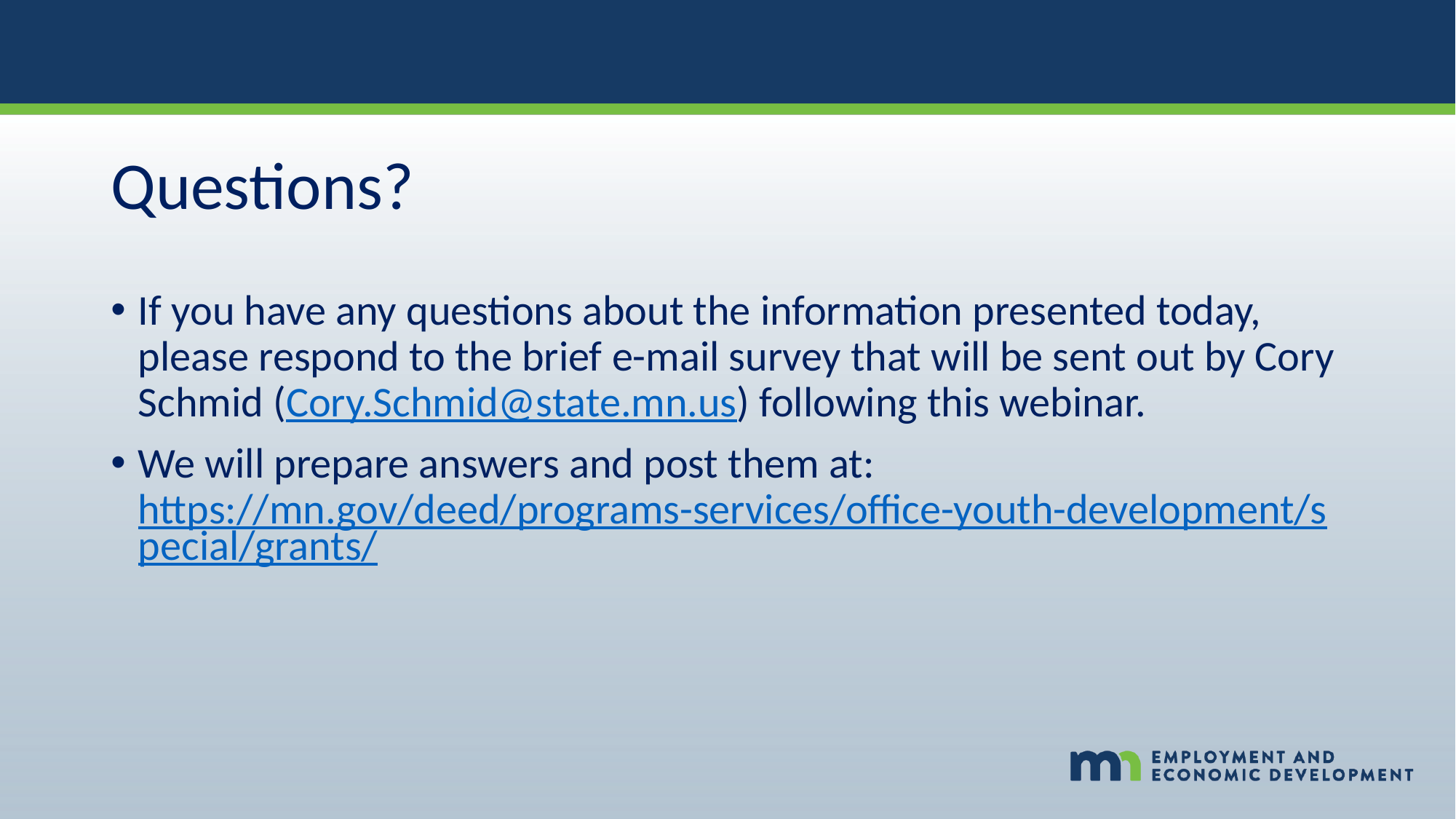

# Questions?
If you have any questions about the information presented today, please respond to the brief e-mail survey that will be sent out by Cory Schmid (Cory.Schmid@state.mn.us) following this webinar.
We will prepare answers and post them at:
https://mn.gov/deed/programs-services/office-youth-development/special/grants/